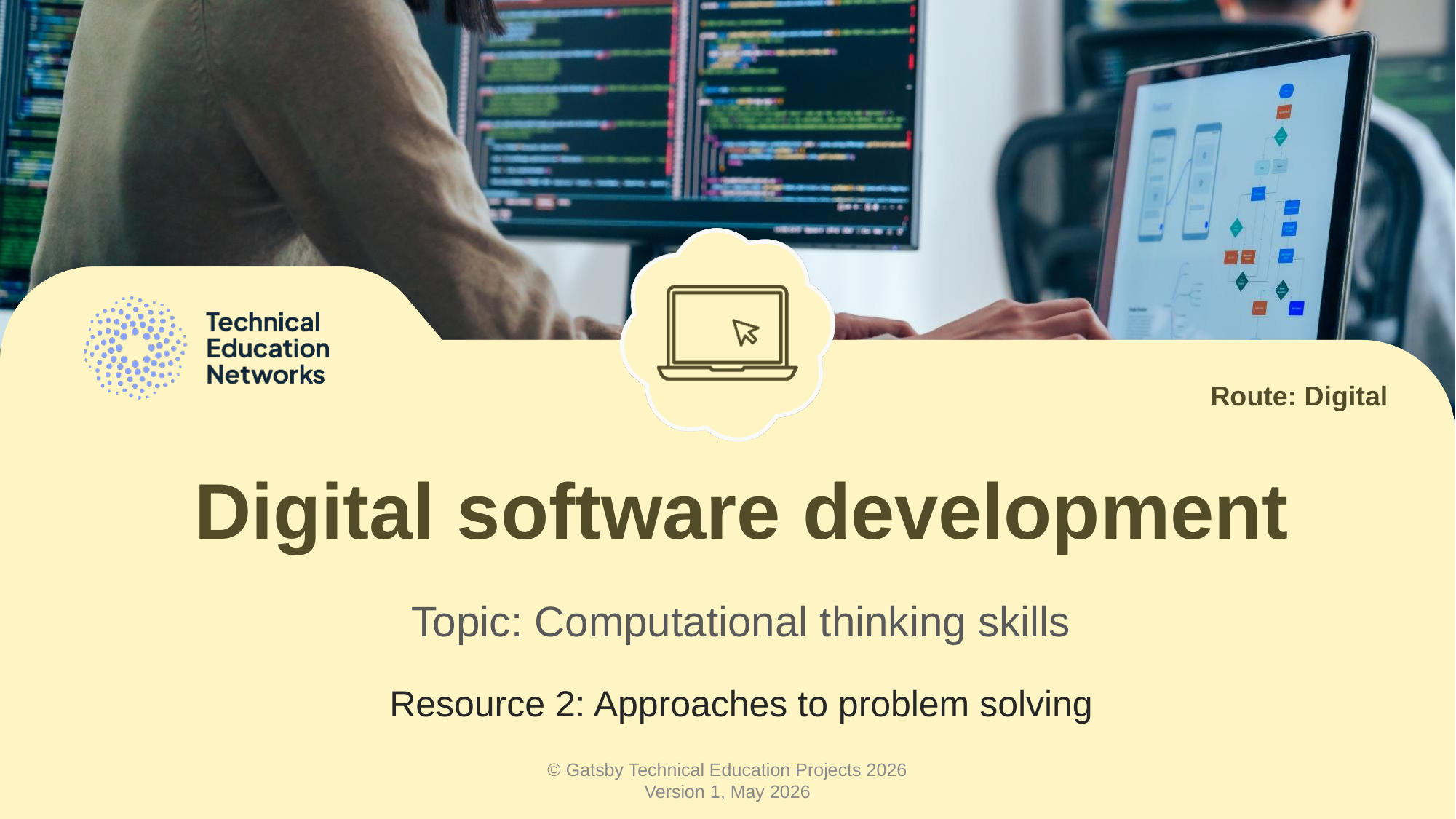

Route: Digital
# Digital software development
Topic: Computational thinking skills

Resource 2: Approaches to problem solving